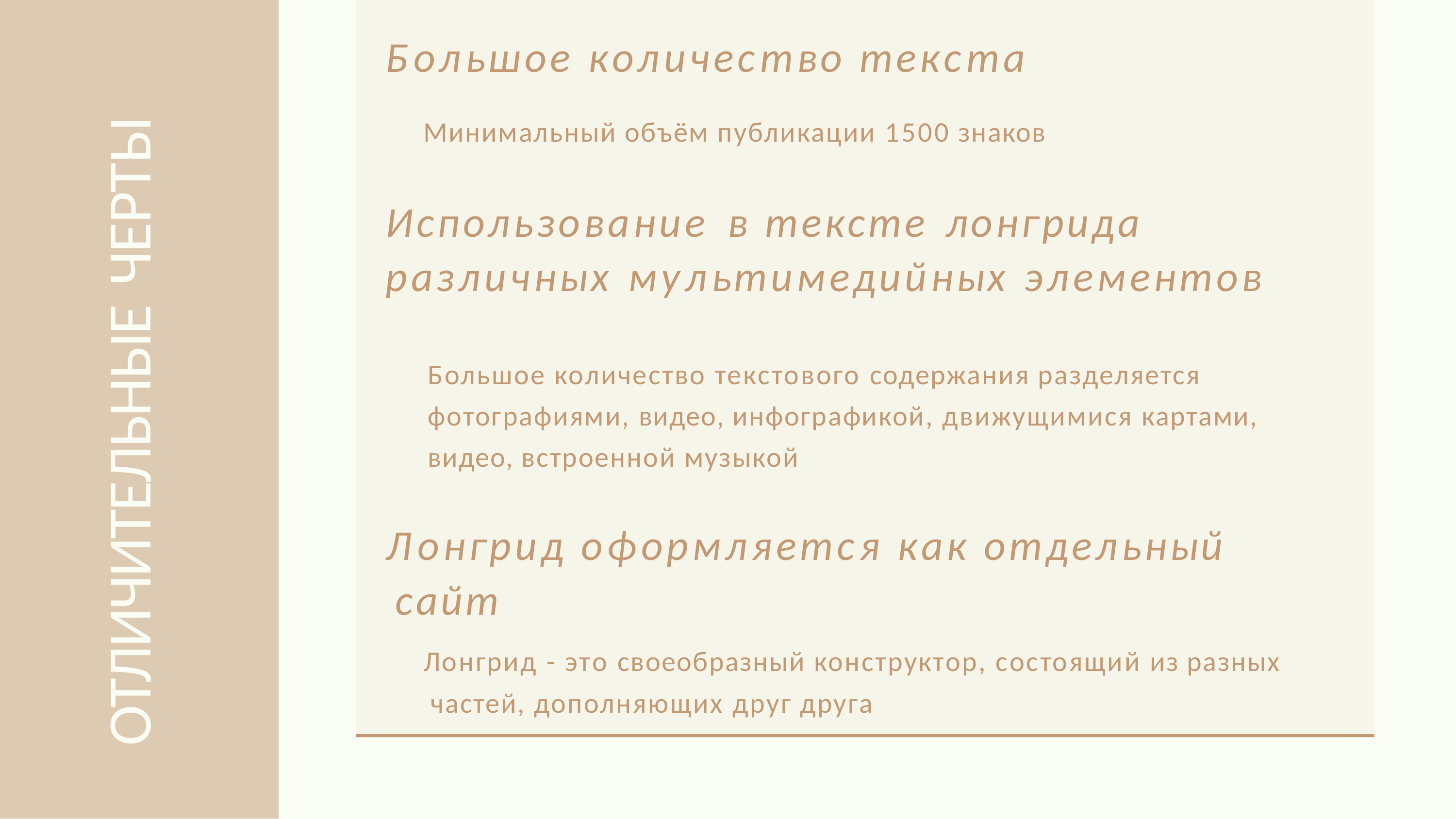

ОТЛИЧИТЕЛЬНЫЕ ЧЕРТЫ

# Большое	количество	текста
Минимальный объём публикации 1500 знаков
Использование	в	тексте	лонгрида
различных	мультимедийных	элементов
Большое количество текстового содержания разделяется  фотографиями, видео, инфографикой, движущимися картами,  видео, встроенной музыкой

Лонгрид	оформляется	как	отдельный  сайт
Лонгрид - это своеобразный конструктор, состоящий из разных  частей, дополняющих друг друга